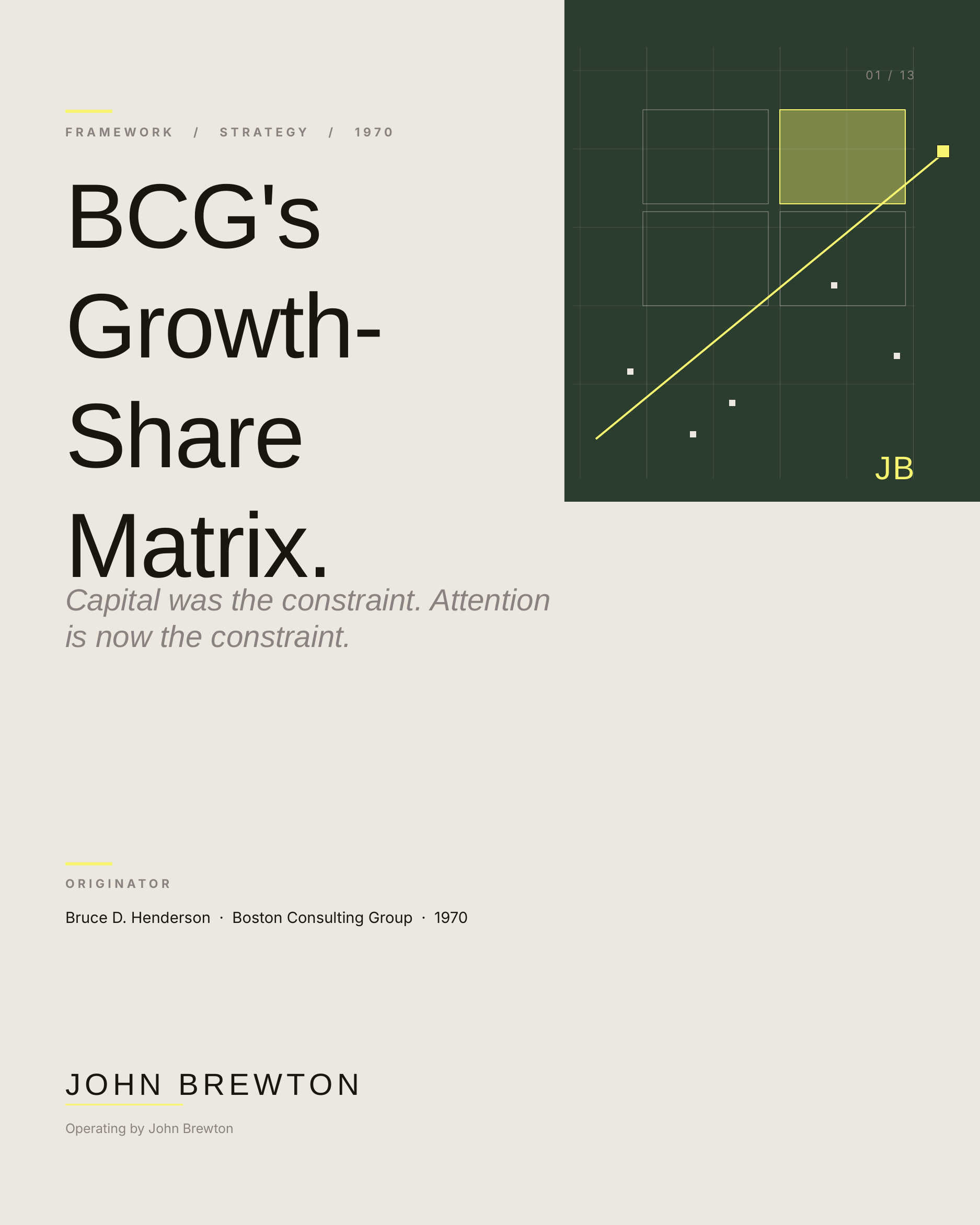

01 / 13

FRAMEWORK   /   STRATEGY   /   1970

BCG's
Growth-Share
Matrix.

JB
Capital was the constraint. Attention is now the constraint.

ORIGINATOR
Bruce D. Henderson  ·  Boston Consulting Group  ·  1970
JOHN BREWTON

Operating by John Brewton